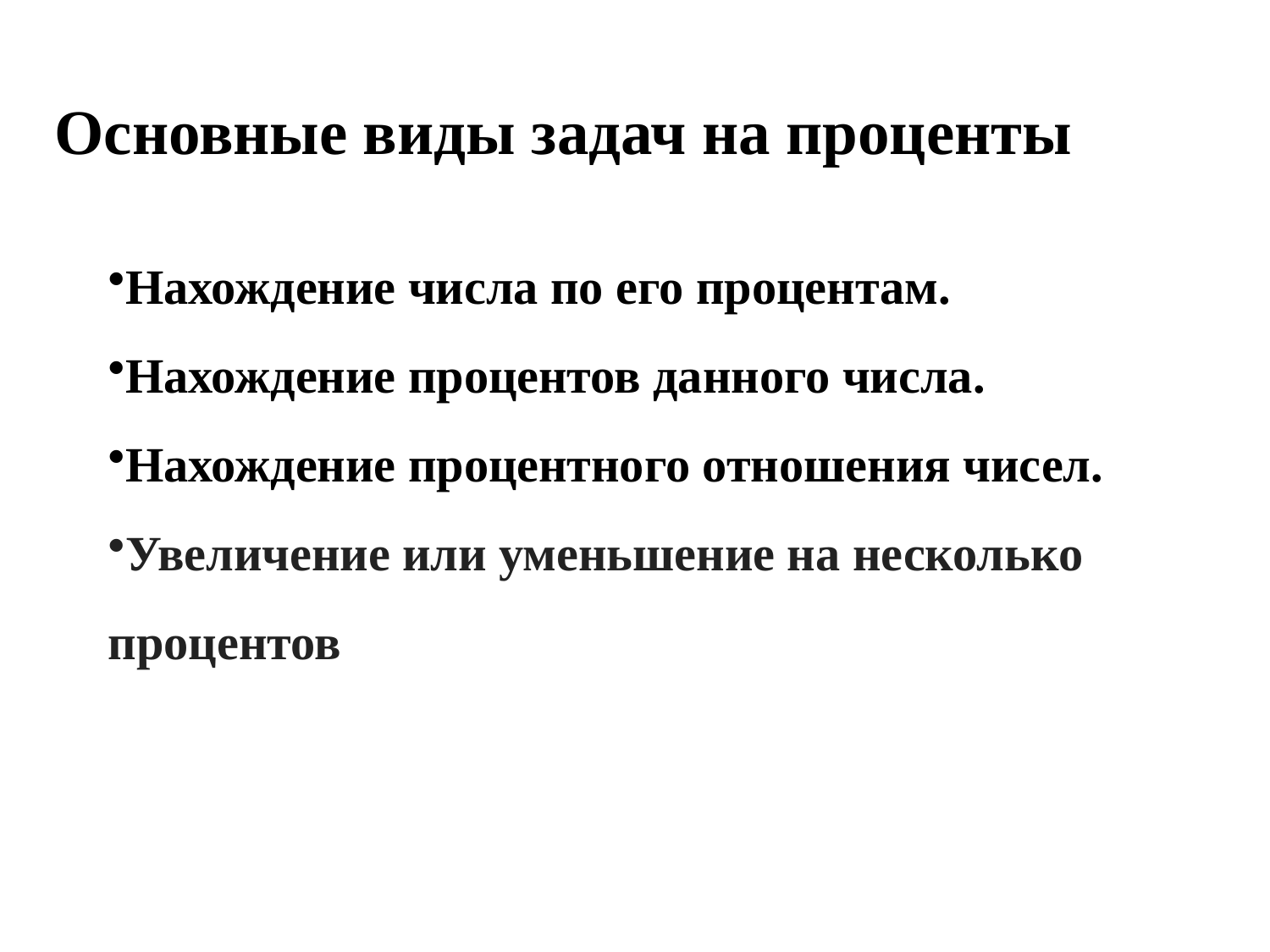

Основные виды задач на проценты
Нахождение числа по его процентам.
Нахождение процентов данного числа.
Нахождение процентного отношения чисел.
Увеличение или уменьшение на несколько процентов